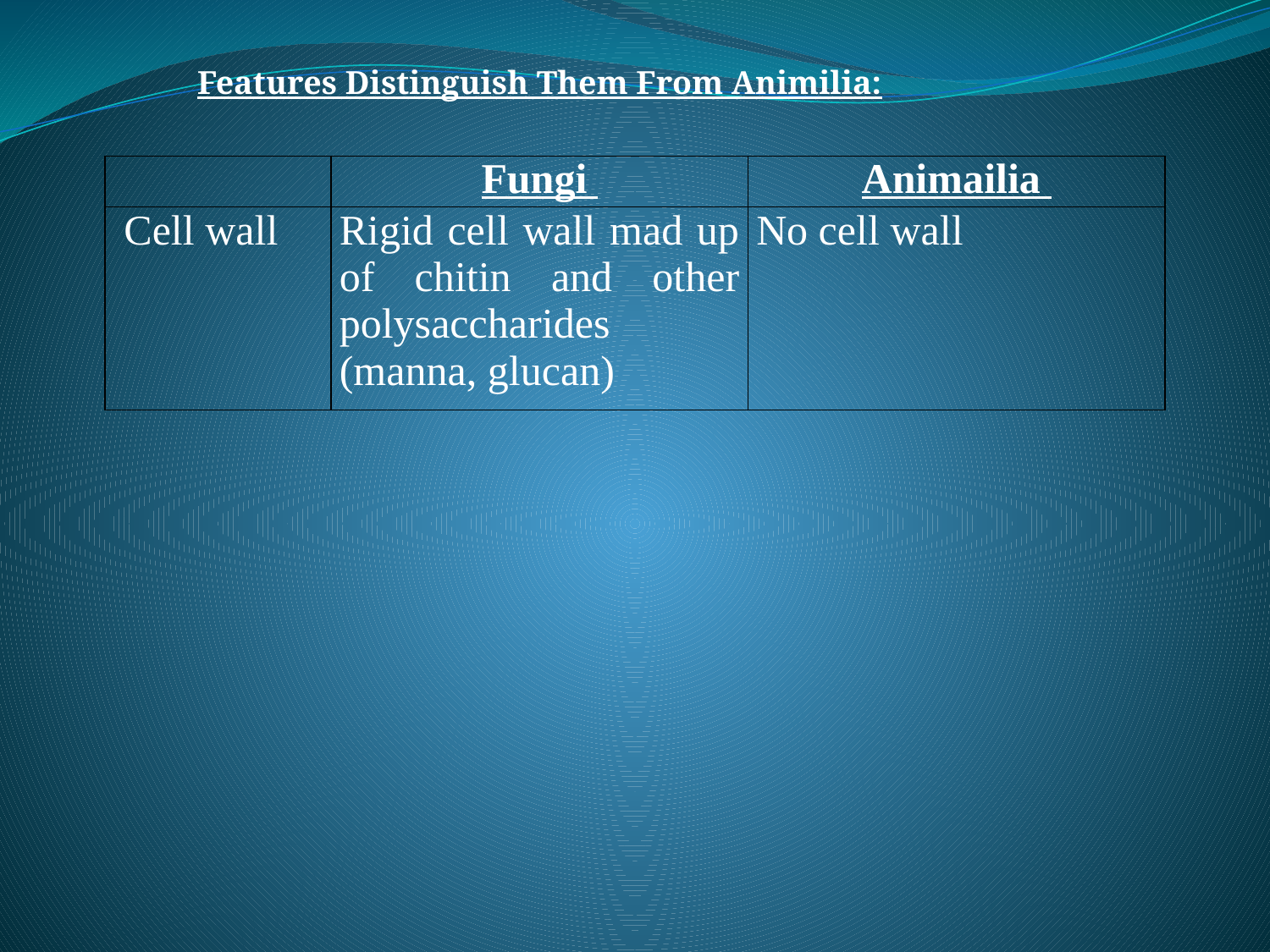

Features Distinguish Them From Animilia:

|  | Fungi | Animailia |
| --- | --- | --- |
| Cell wall | Rigid cell wall mad up of chitin and other polysaccharides (manna, glucan) | No cell wall |